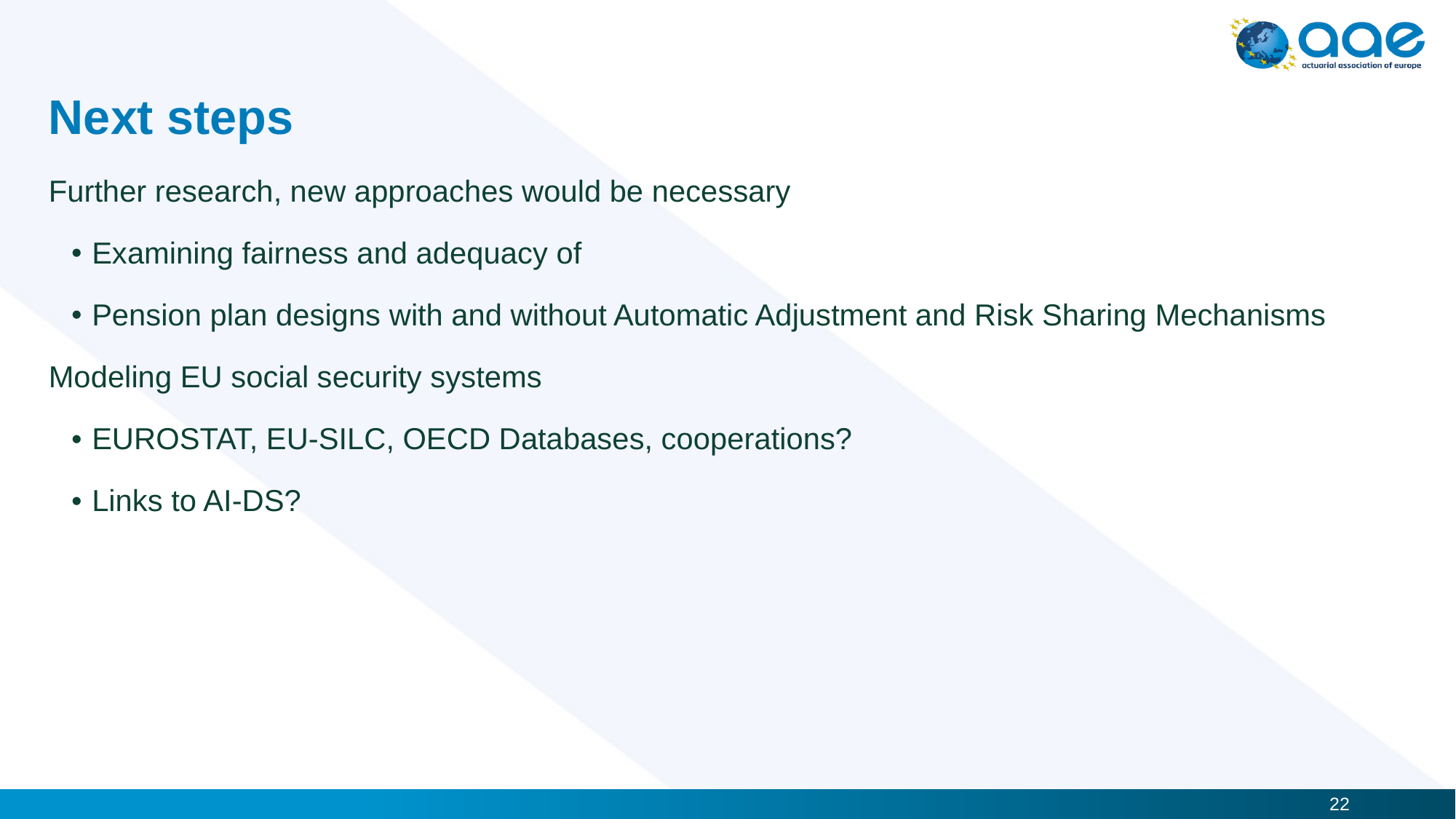

# Next steps
Further research, new approaches would be necessary
Examining fairness and adequacy of
Pension plan designs with and without Automatic Adjustment and Risk Sharing Mechanisms
Modeling EU social security systems
EUROSTAT, EU-SILC, OECD Databases, cooperations?
Links to AI-DS?

22